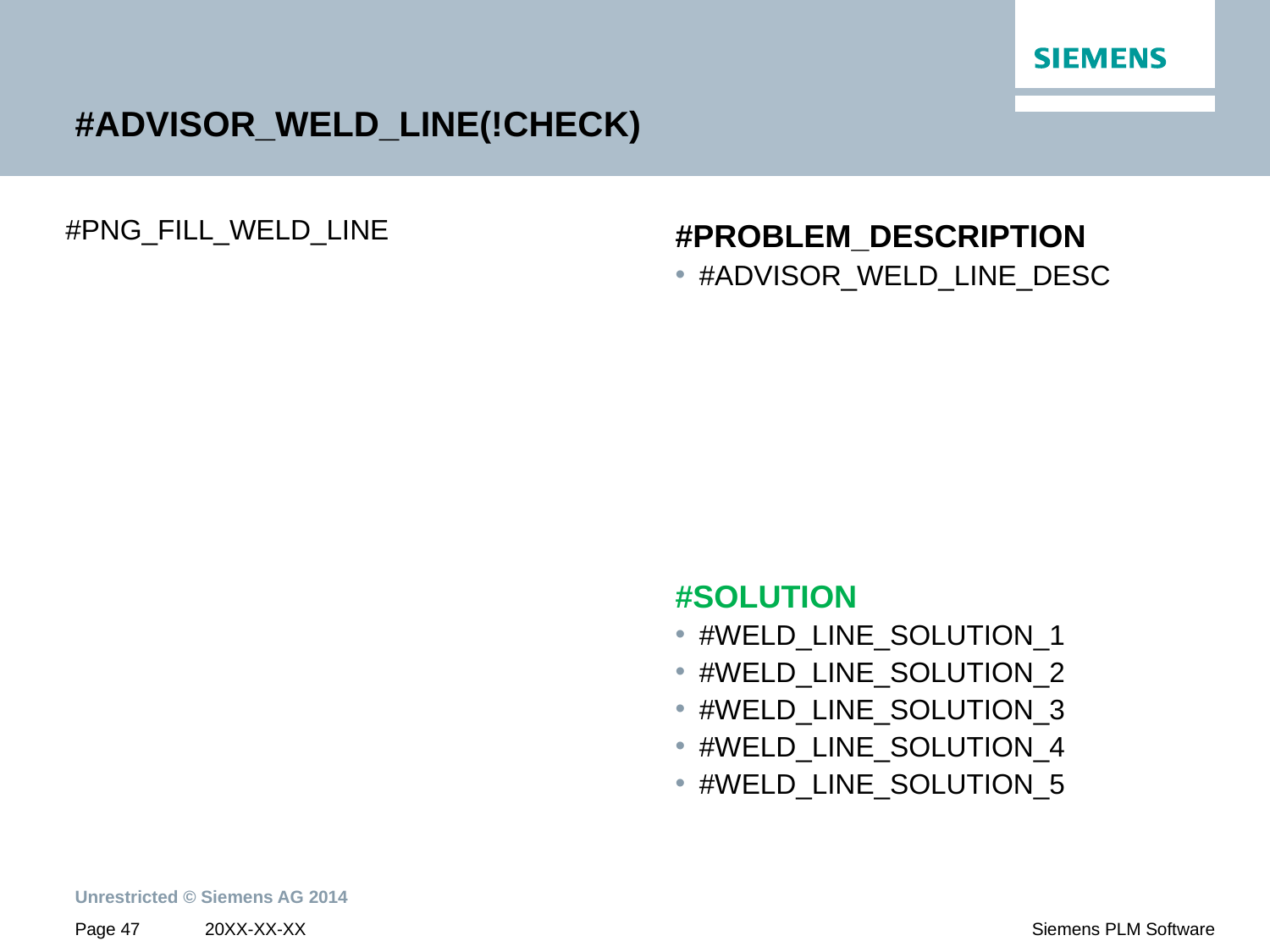

# #ADVISOR_WELD_LINE(!CHECK)
#PNG_FILL_WELD_LINE
#PROBLEM_DESCRIPTION
#ADVISOR_WELD_LINE_DESC

#SOLUTION
#WELD_LINE_SOLUTION_1
#WELD_LINE_SOLUTION_2
#WELD_LINE_SOLUTION_3
#WELD_LINE_SOLUTION_4
#WELD_LINE_SOLUTION_5